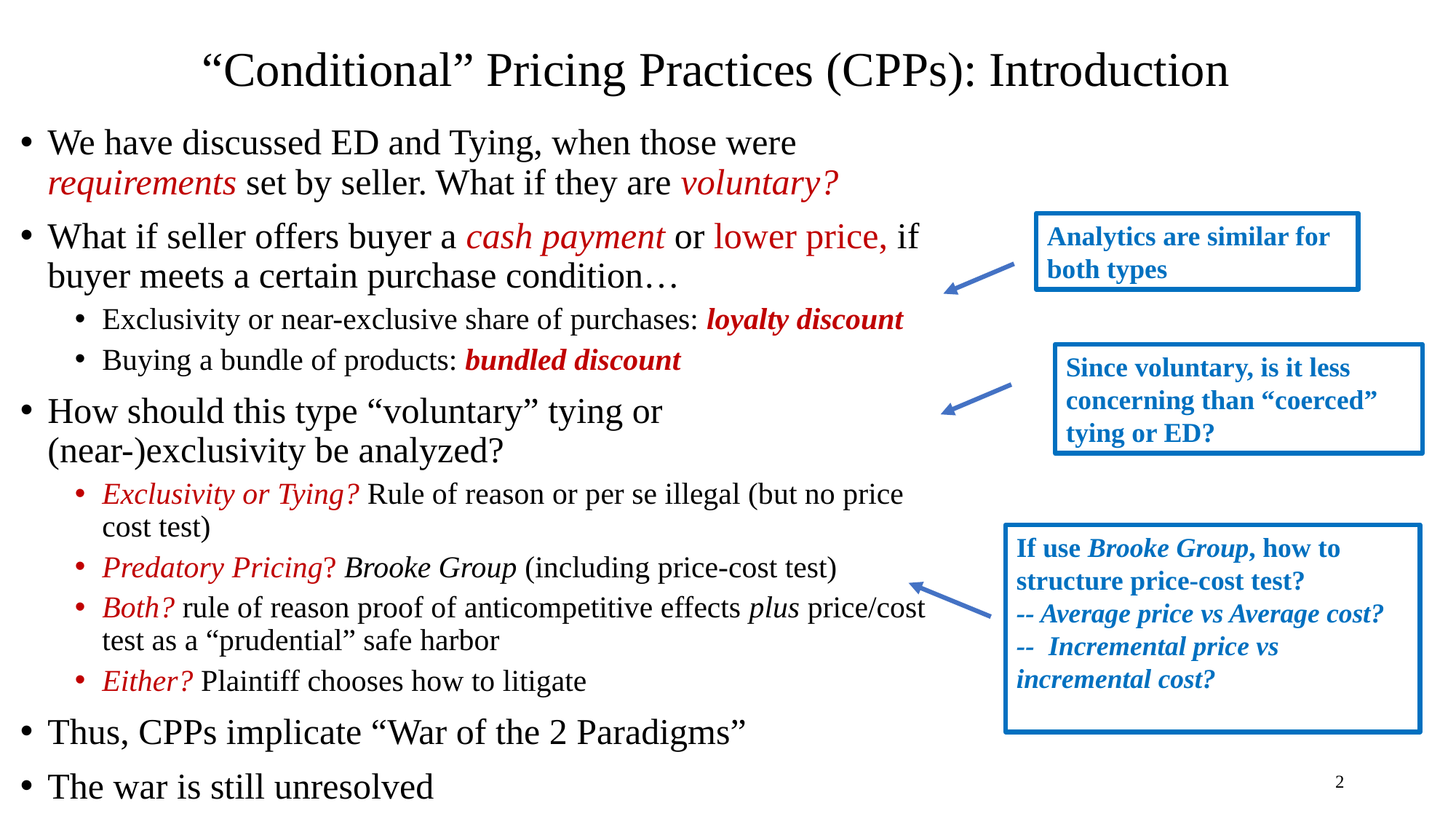

# “Conditional” Pricing Practices (CPPs): Introduction
We have discussed ED and Tying, when those were requirements set by seller. What if they are voluntary?
What if seller offers buyer a cash payment or lower price, if buyer meets a certain purchase condition…
Exclusivity or near-exclusive share of purchases: loyalty discount
Buying a bundle of products: bundled discount
How should this type “voluntary” tying or (near-)exclusivity be analyzed?
Exclusivity or Tying? Rule of reason or per se illegal (but no price cost test)
Predatory Pricing? Brooke Group (including price-cost test)
Both? rule of reason proof of anticompetitive effects plus price/cost test as a “prudential” safe harbor
Either? Plaintiff chooses how to litigate
Thus, CPPs implicate “War of the 2 Paradigms”
The war is still unresolved
Analytics are similar for
both types
Since voluntary, is it less concerning than “coerced” tying or ED?
If use Brooke Group, how to structure price-cost test?
-- Average price vs Average cost?
--  Incremental price vs incremental cost?

2